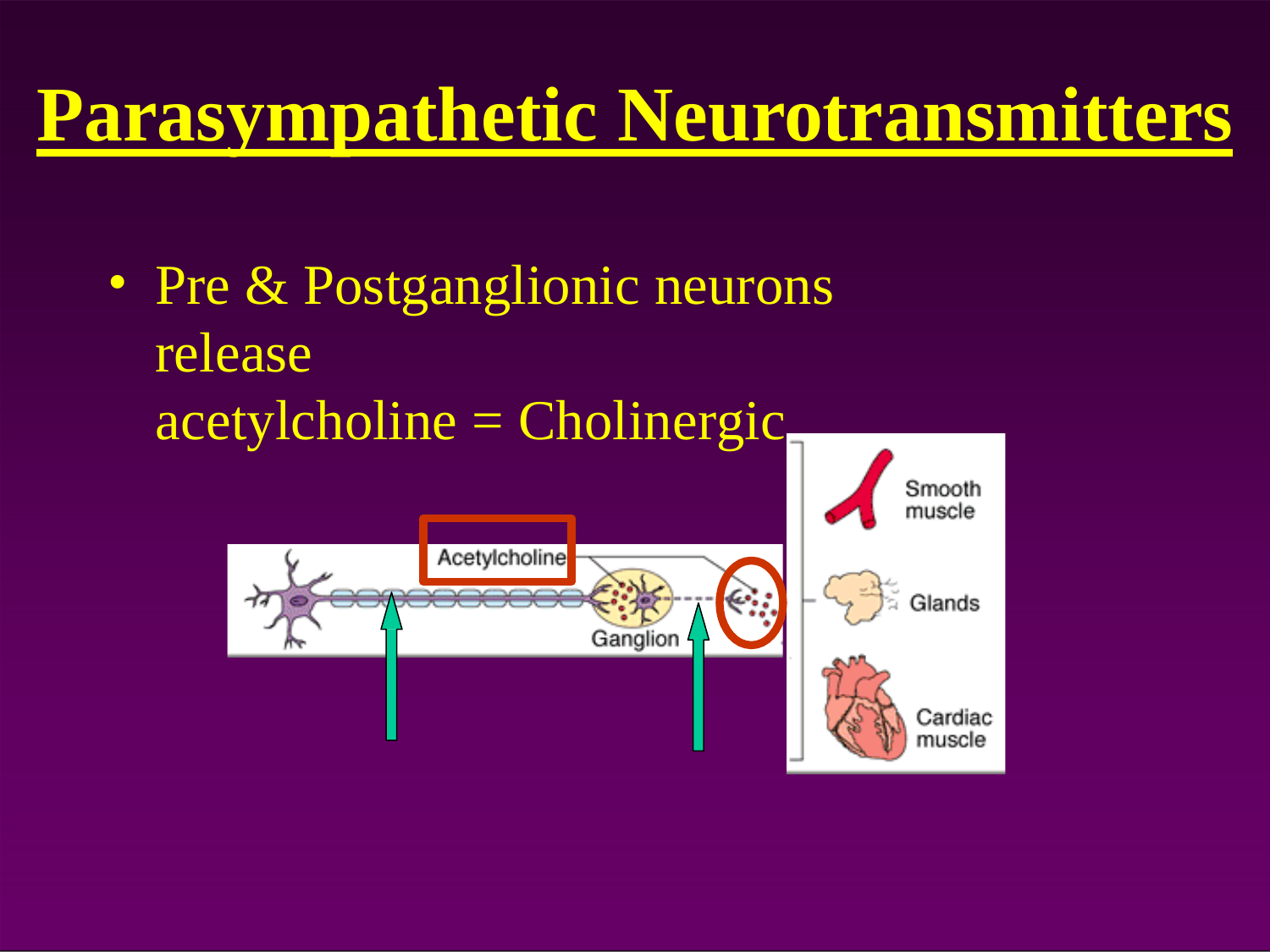

# Parasympathetic Neurotransmitters

Pre & Postganglionic neurons release
acetylcholine = Cholinergic